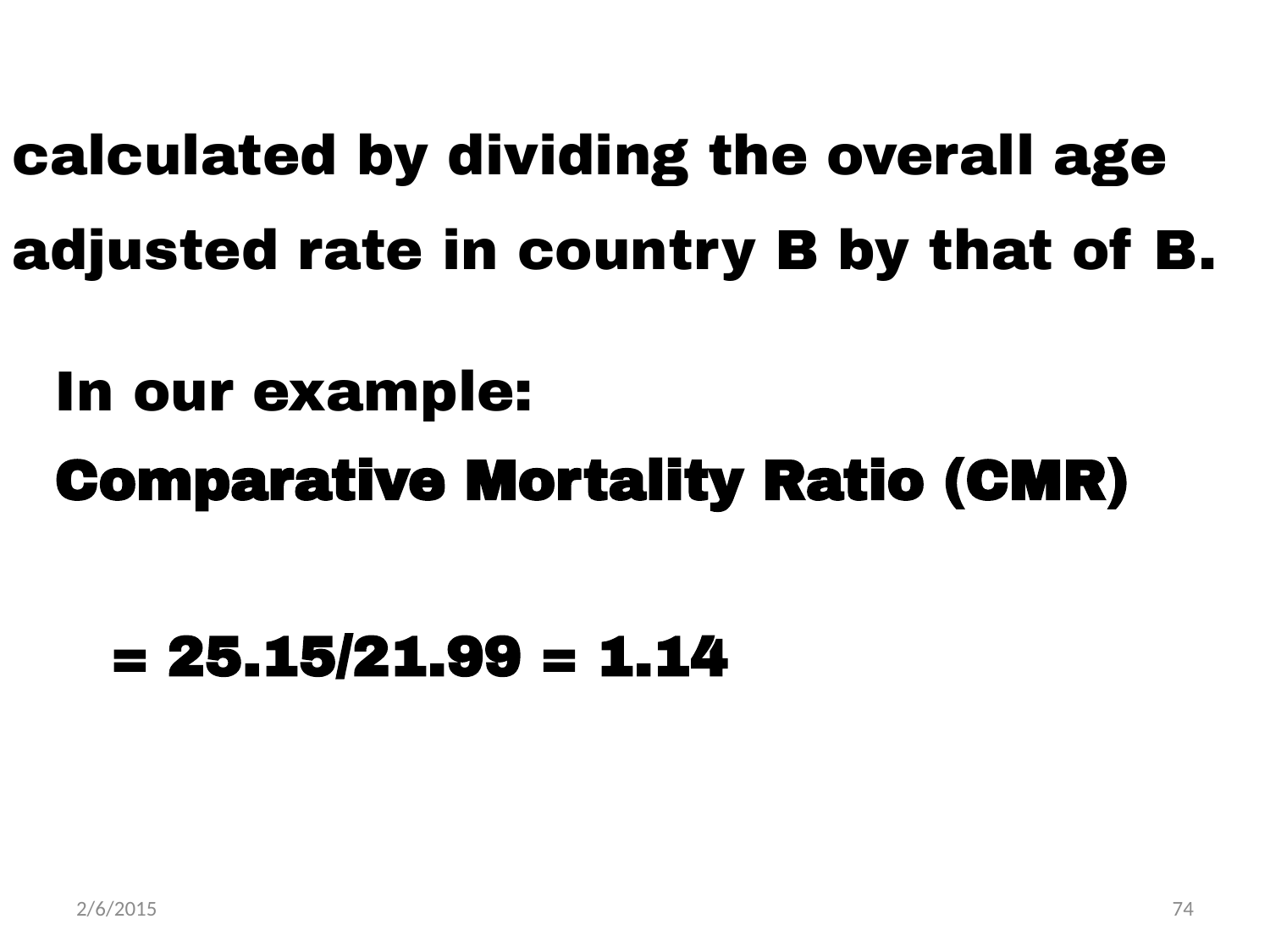

calculated by dividing the overall age adjusted rate in country B by that of B.
In our example:
Comparative Mortality Ratio (CMR)

   = 25.15/21.99 = 1.14
2/6/2015
74